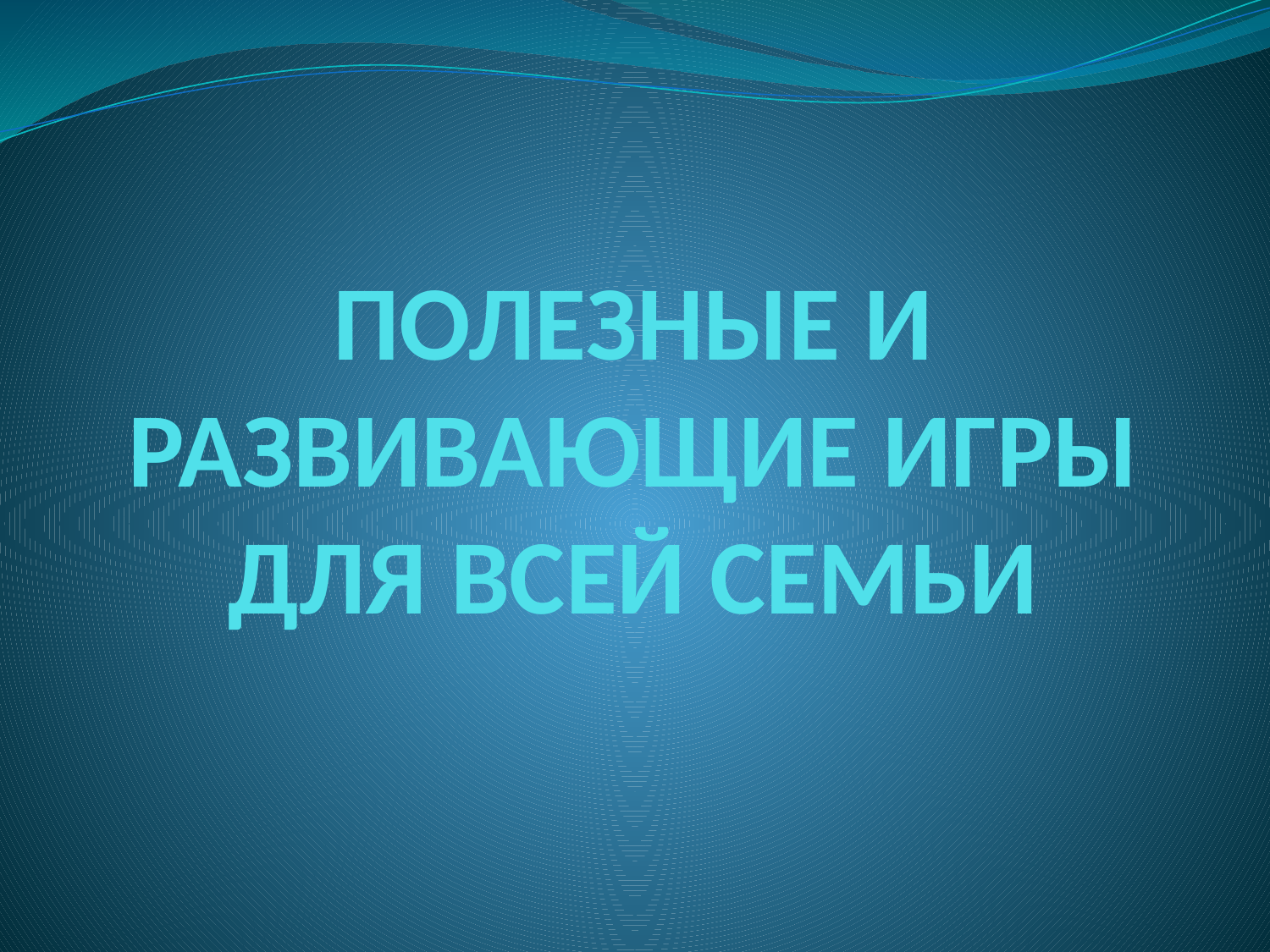

# ПОЛЕЗНЫЕ И РАЗВИВАЮЩИЕ ИГРЫ ДЛЯ ВСЕЙ СЕМЬИ